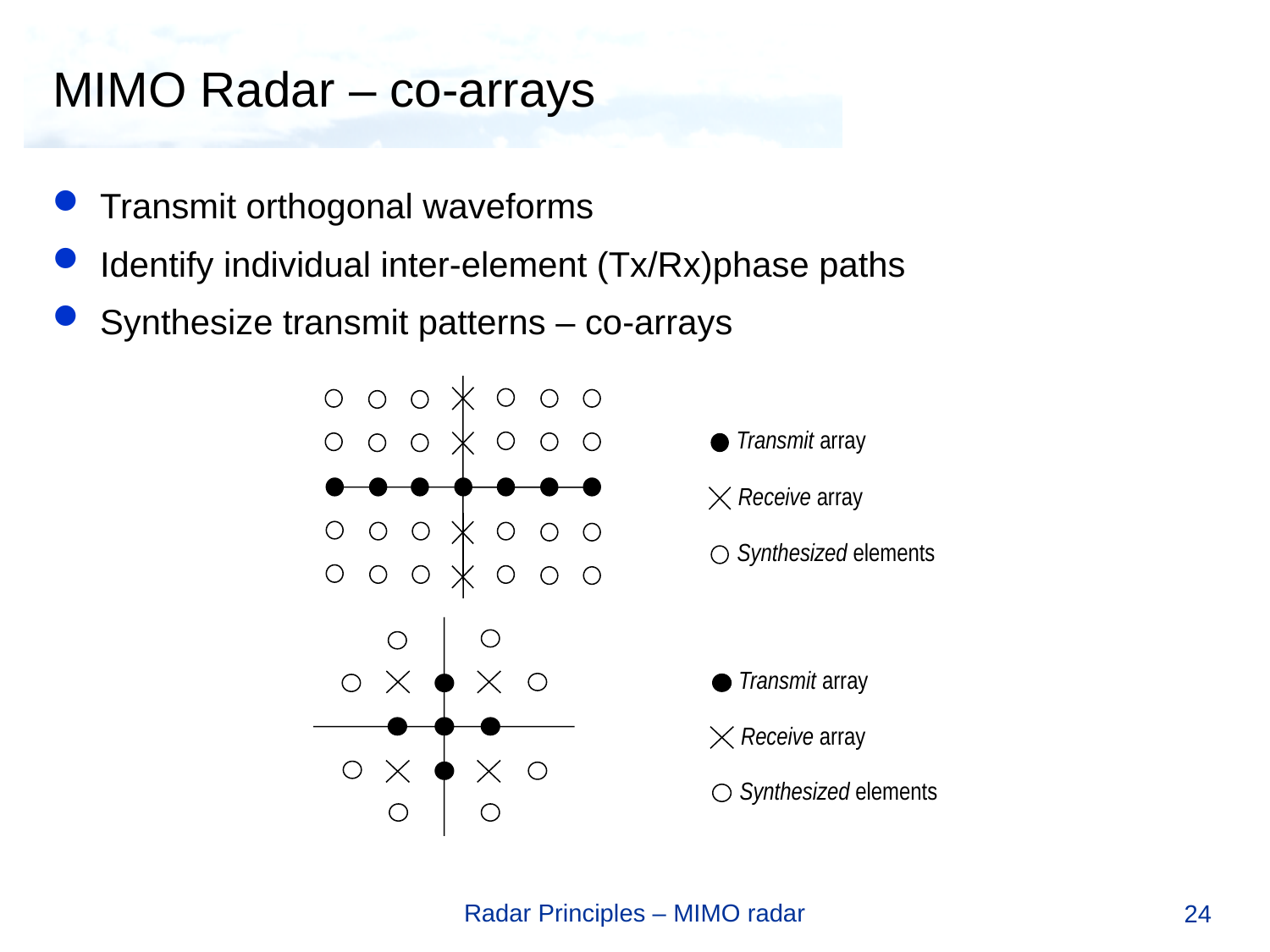

# MIMO Radar – co-arrays
Transmit orthogonal waveforms
Identify individual inter-element (Tx/Rx)phase paths
Synthesize transmit patterns – co-arrays

Transmit array

Receive array

Synthesized elements

Transmit array

Receive array

Synthesized elements

Radar Principles – MIMO radar
24